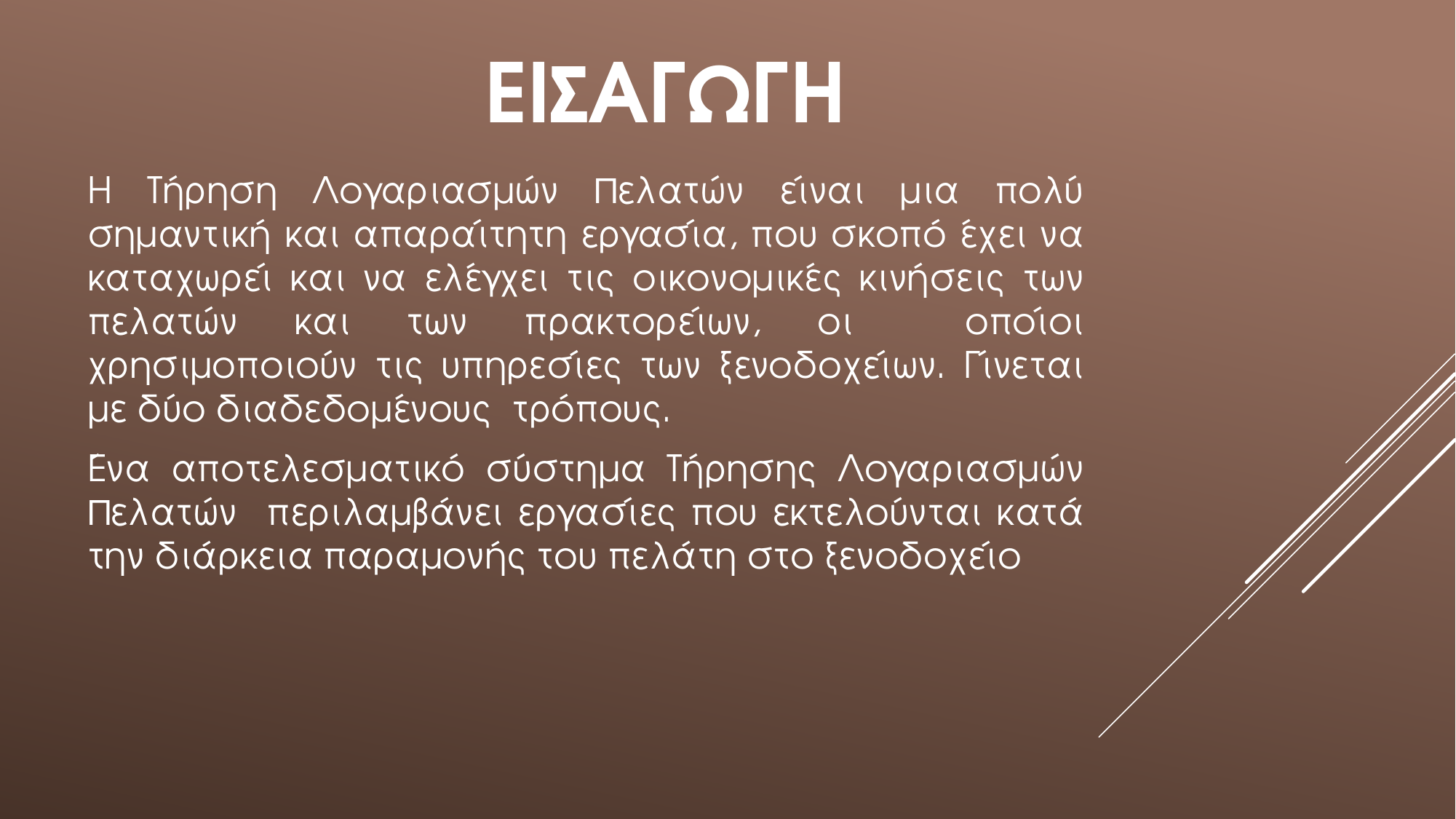

# ΕΙΣΑΓΩΓΗ
Η Τήρηση Λογαριασμών Πελατών είναι μια πολύ σημαντική και απαραίτητη εργασία, που σκοπό έχει να καταχωρεί και να ελέγχει τις οικονομικές κινήσεις των πελατών και των πρακτορείων, οι  οποίοι χρησιμοποιούν τις υπηρεσίες των ξενοδοχείων. Γίνεται με δύο διαδεδομένους  τρόπους.
Ένα αποτελεσματικό σύστημα Τήρησης Λογαριασμών Πελατών  περιλαμβάνει εργασίες που εκτελούνται κατά την διάρκεια παραμονής του πελάτη στο ξενοδοχείο